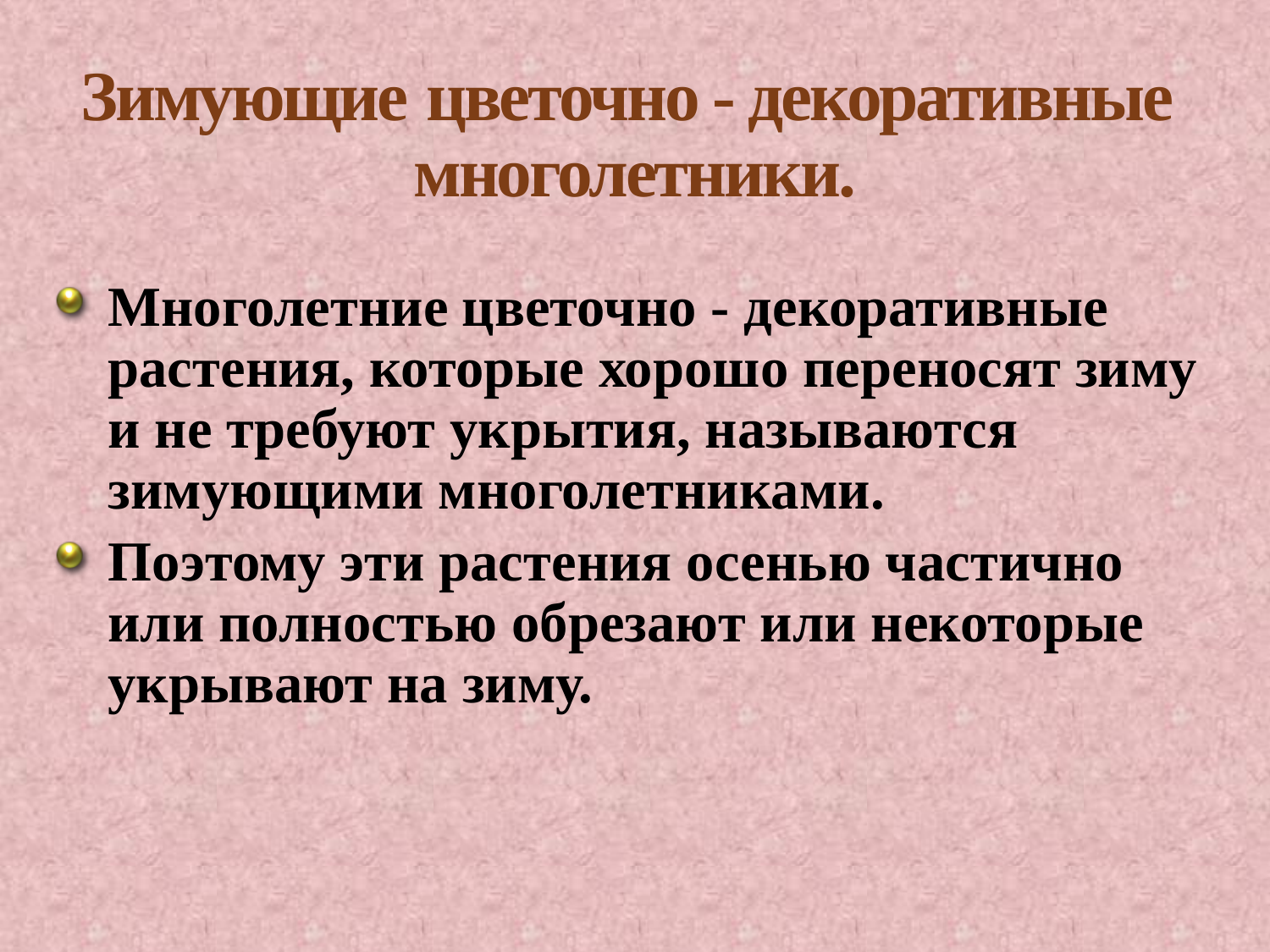

# Зимующие цветочно - декоративные многолетники.
Многолетние цветочно - декоративные растения, которые хорошо переносят зиму и не требуют укрытия, называются зимующими многолетниками.
Поэтому эти растения осенью частично или полностью обрезают или некоторые укрывают на зиму.